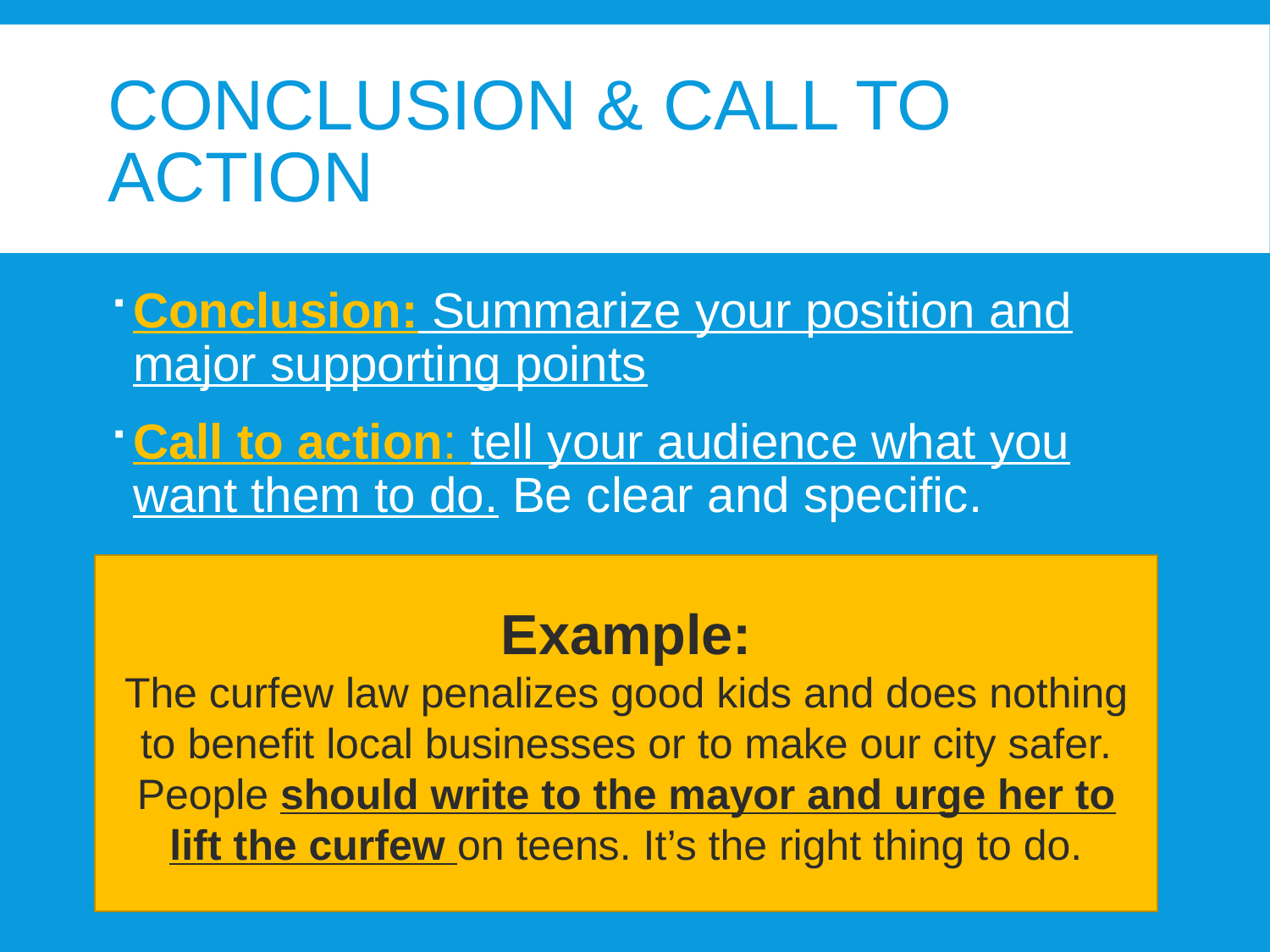

# Conclusion & Call to action
Conclusion: Summarize your position and major supporting points
Call to action: tell your audience what you want them to do. Be clear and specific.
Example:
The curfew law penalizes good kids and does nothing to benefit local businesses or to make our city safer. People should write to the mayor and urge her to lift the curfew on teens. It’s the right thing to do.